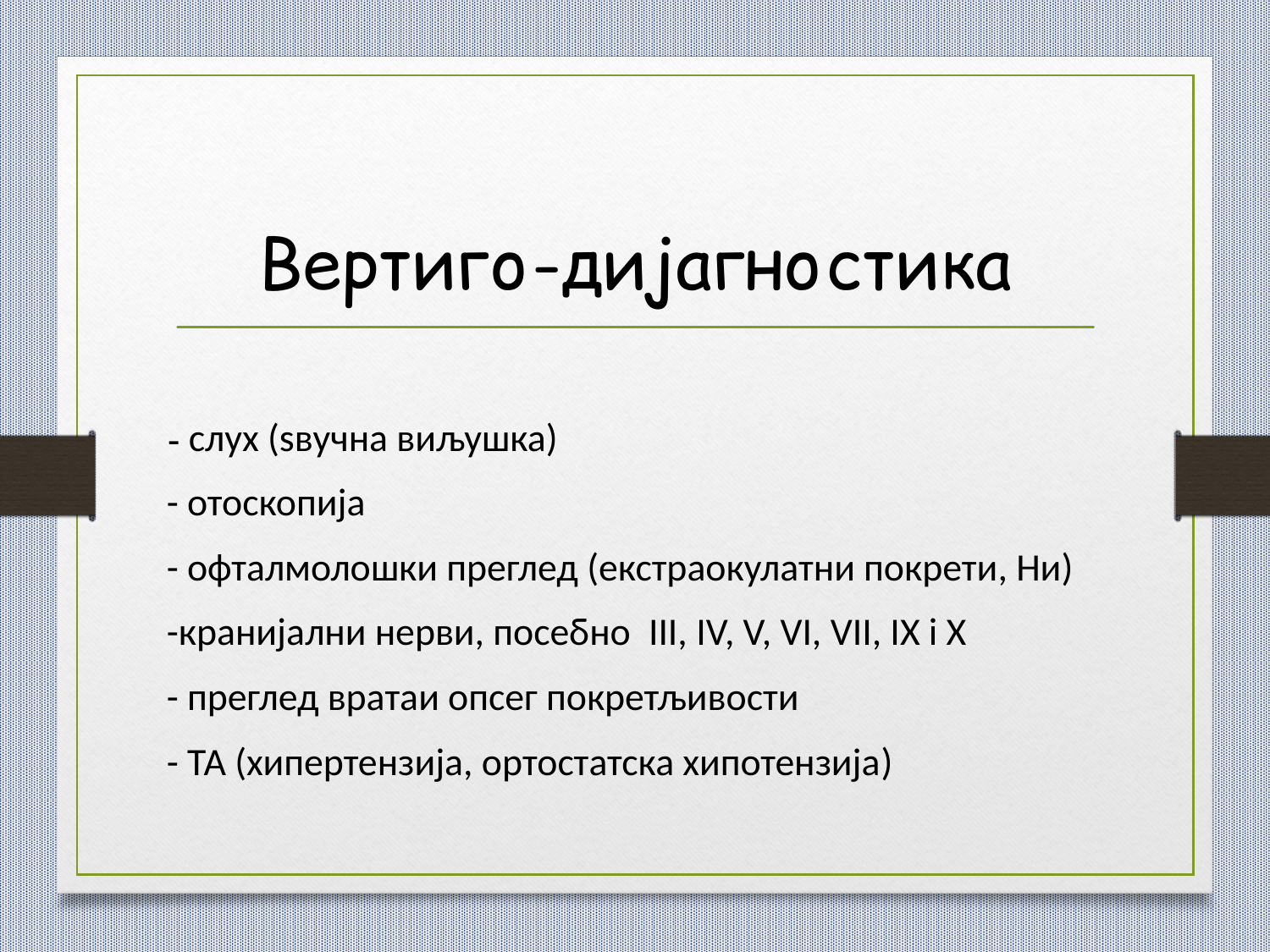

Вертиго-дијагностика
      - слух (ѕвучна виљушка)
      - отоскопија
      - офталмолошки преглед (екстраокулатни покрети, Ни)
      -кранијални нерви, посебно  III, IV, V, VI, VII, IX i X
      - преглед вратаи опсег покретљивости
      - ТА (хипертензија, ортостатска хипотензија)